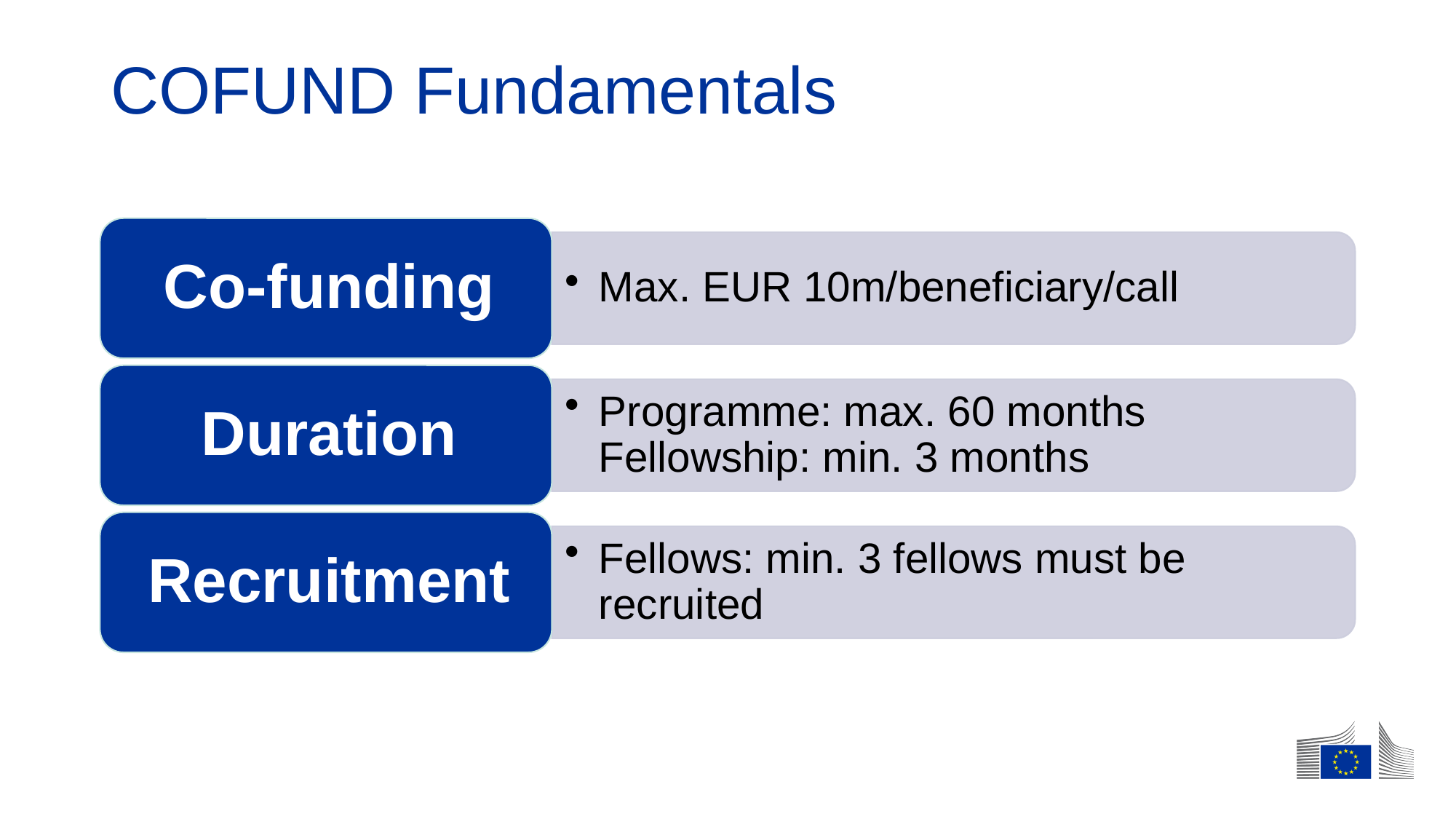

# COFUND Fundamentals
Max. EUR 10m/beneficiary/call
Co-funding
Programme: max. 60 months Fellowship: min. 3 months
Duration
Fellows: min. 3 fellows must be recruited
Recruitment